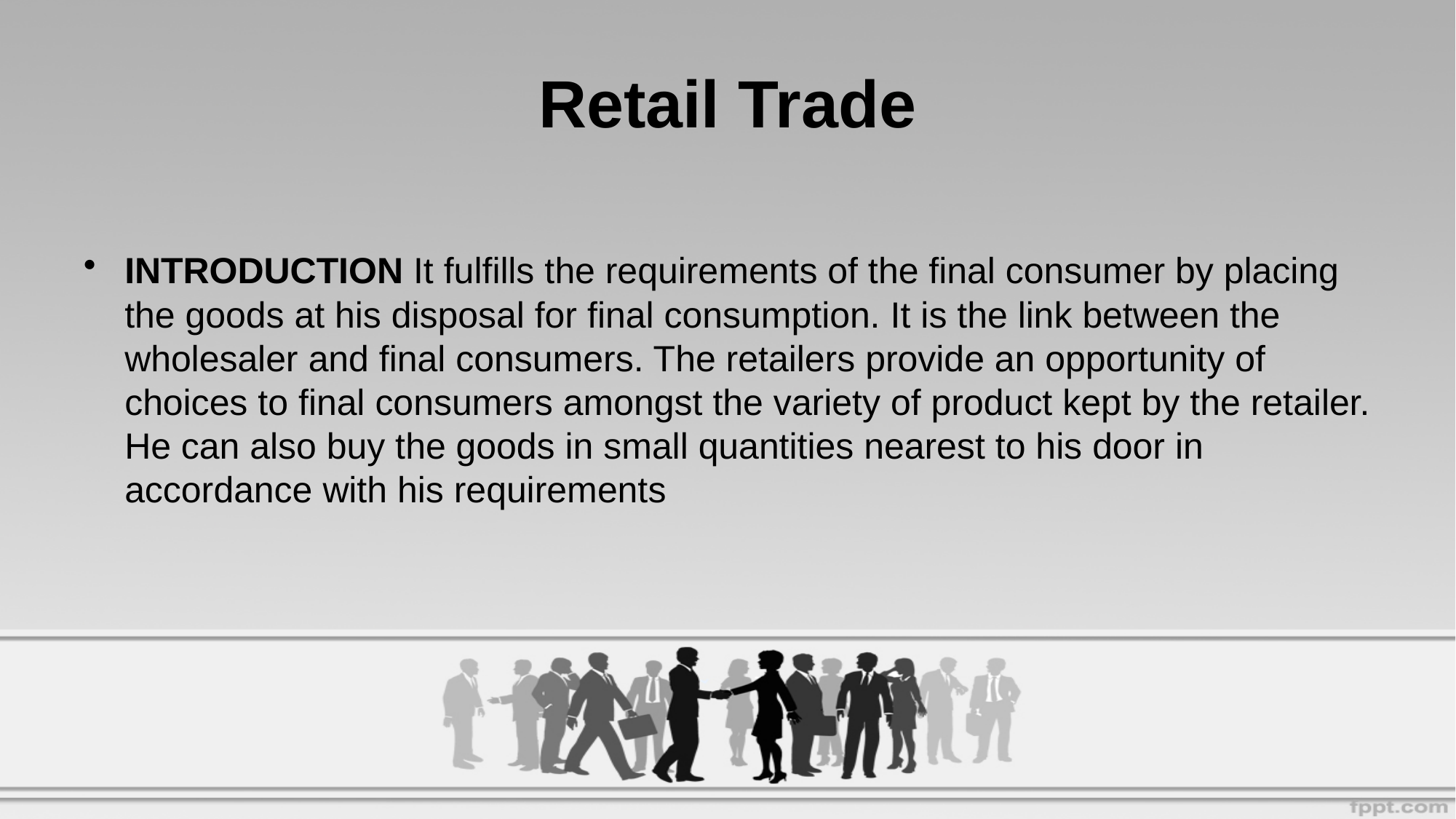

# Retail Trade

INTRODUCTION It fulfills the requirements of the final consumer by placing the goods at his disposal for final consumption. It is the link between the wholesaler and final consumers. The retailers provide an opportunity of choices to final consumers amongst the variety of product kept by the retailer. He can also buy the goods in small quantities nearest to his door in accordance with his requirements